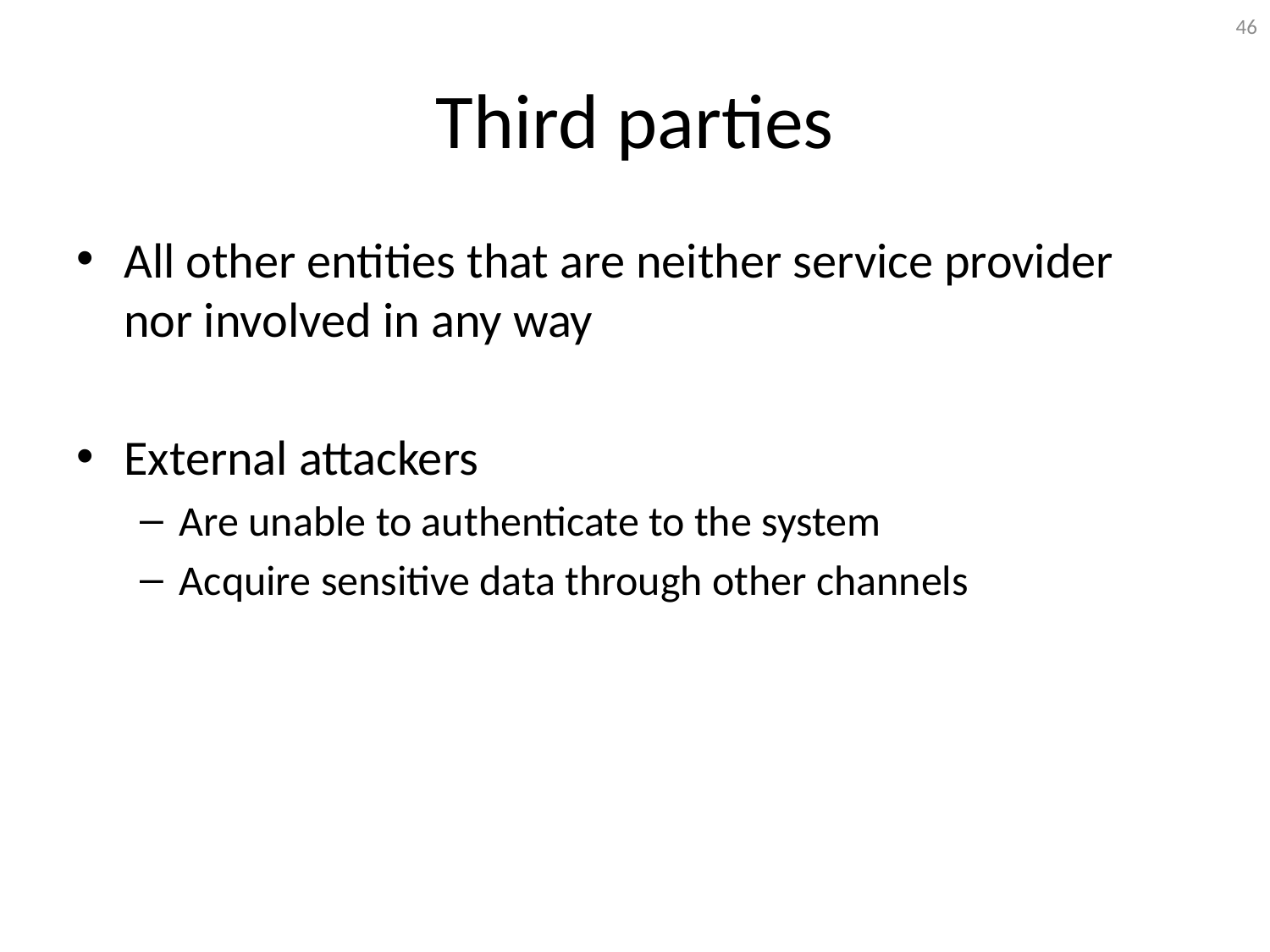

46
# Third parties
All other entities that are neither service provider nor involved in any way

External attackers
Are unable to authenticate to the system
Acquire sensitive data through other channels